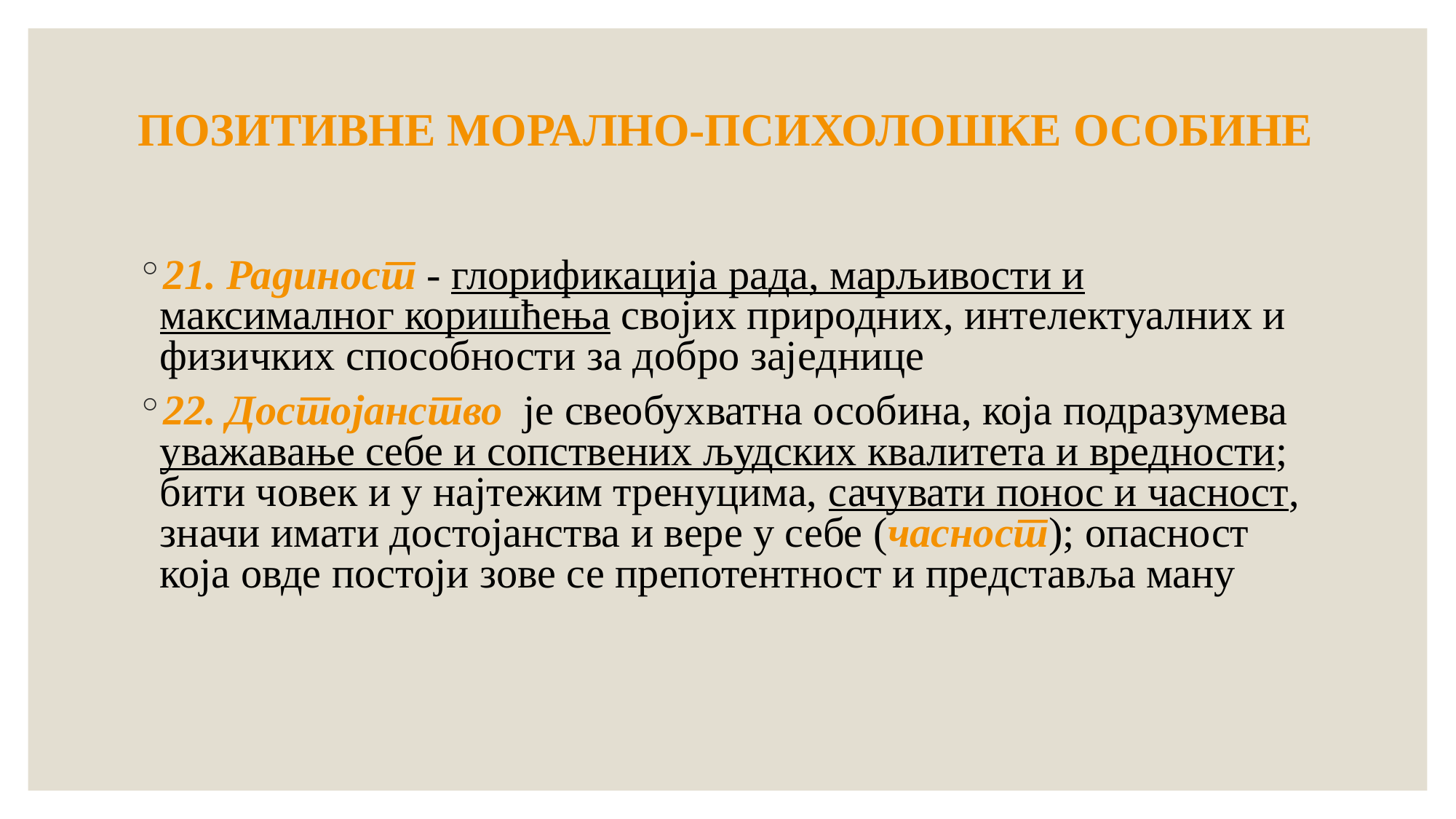

# ПОЗИТИВНЕ МОРАЛНО-ПСИХОЛОШКЕ ОСОБИНЕ
21. Радиност - глорификација рада, марљивости и максималног коришћења својих природних, интелектуалних и физичких способности за добро заједнице
22. Достојанство  је свеобухватна особина, која подразумева уважавање себе и сопствених људских квалитета и вредности; бити човек и у најтежим тренуцима, сачувати понос и часност, значи имати достојанства и вере у себе (часност); опасност која овде постоји зове се препотентност и представља ману